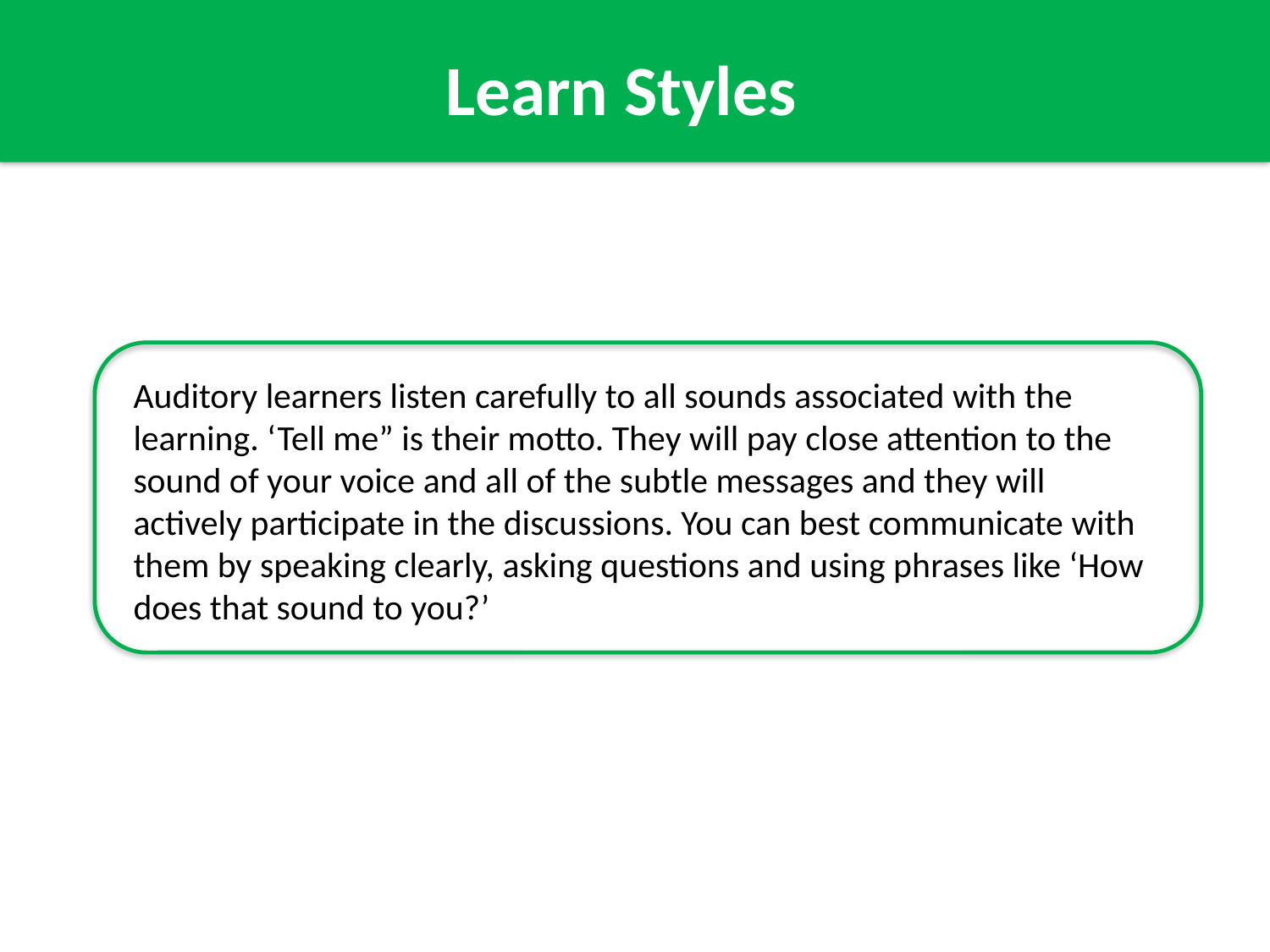

Learn Styles

Auditory learners listen carefully to all sounds associated with the learning. ‘Tell me” is their motto. They will pay close attention to the sound of your voice and all of the subtle messages and they will actively participate in the discussions. You can best communicate with them by speaking clearly, asking questions and using phrases like ‘How does that sound to you?’